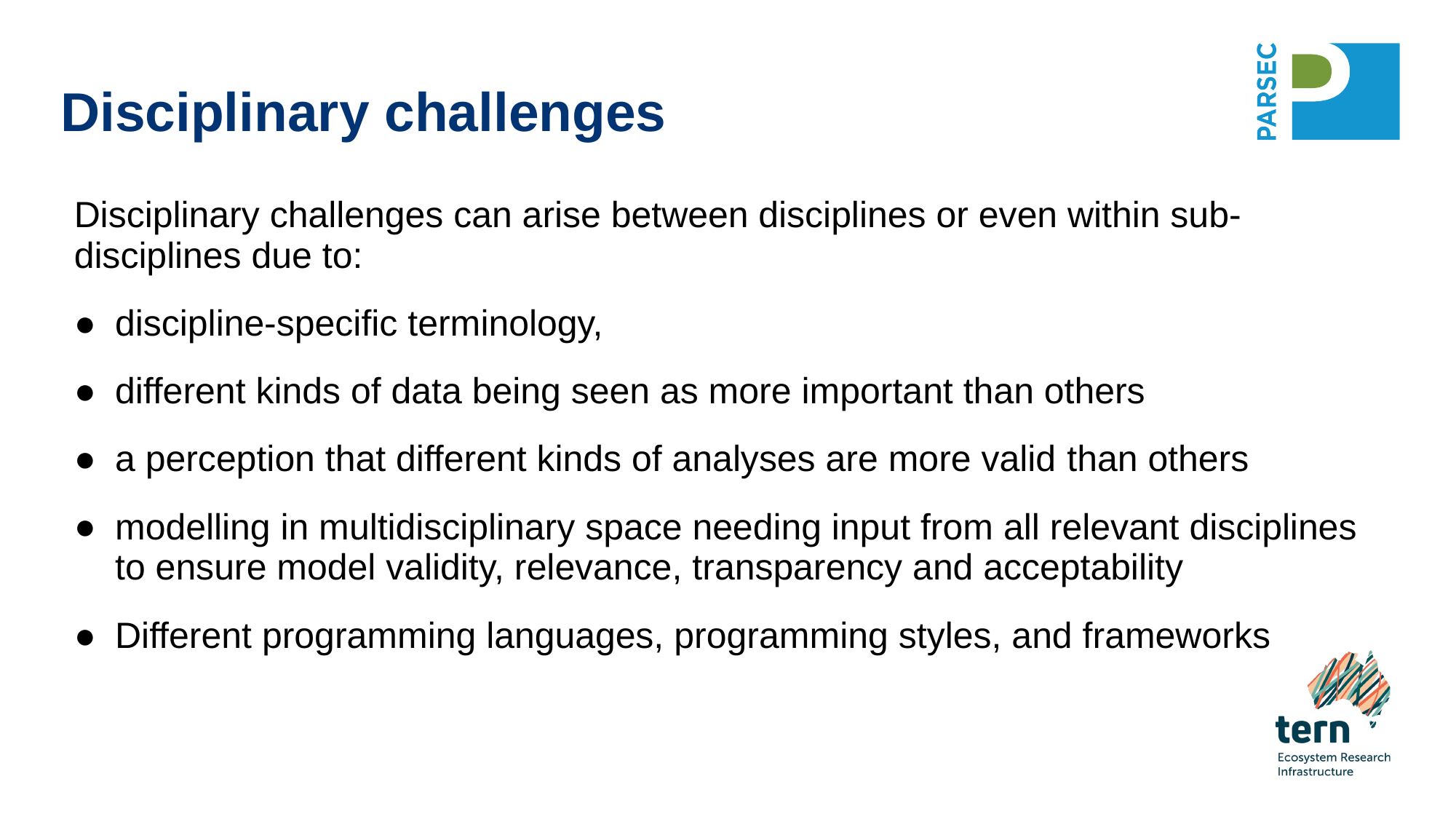

# Disciplinary challenges
Disciplinary challenges can arise between disciplines or even within sub-disciplines due to:
discipline-specific terminology,
different kinds of data being seen as more important than others
a perception that different kinds of analyses are more valid than others
modelling in multidisciplinary space needing input from all relevant disciplines to ensure model validity, relevance, transparency and acceptability
Different programming languages, programming styles, and frameworks